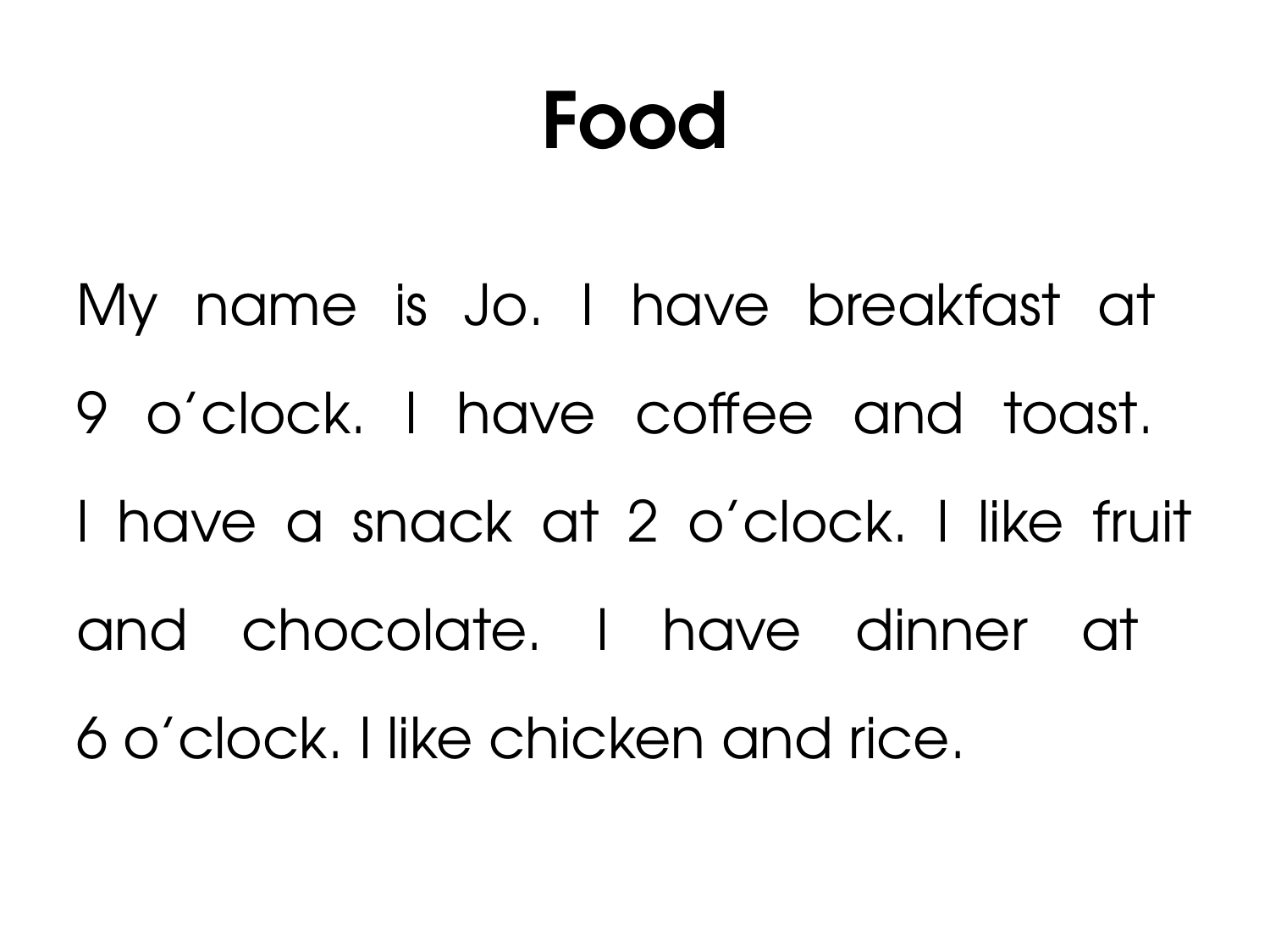

# Food
My name is Jo. I have breakfast at
9 o’clock. I have coffee and toast.
I have a snack at 2 o’clock. I like fruit and chocolate. I have dinner at
6 o’clock. I like chicken and rice.